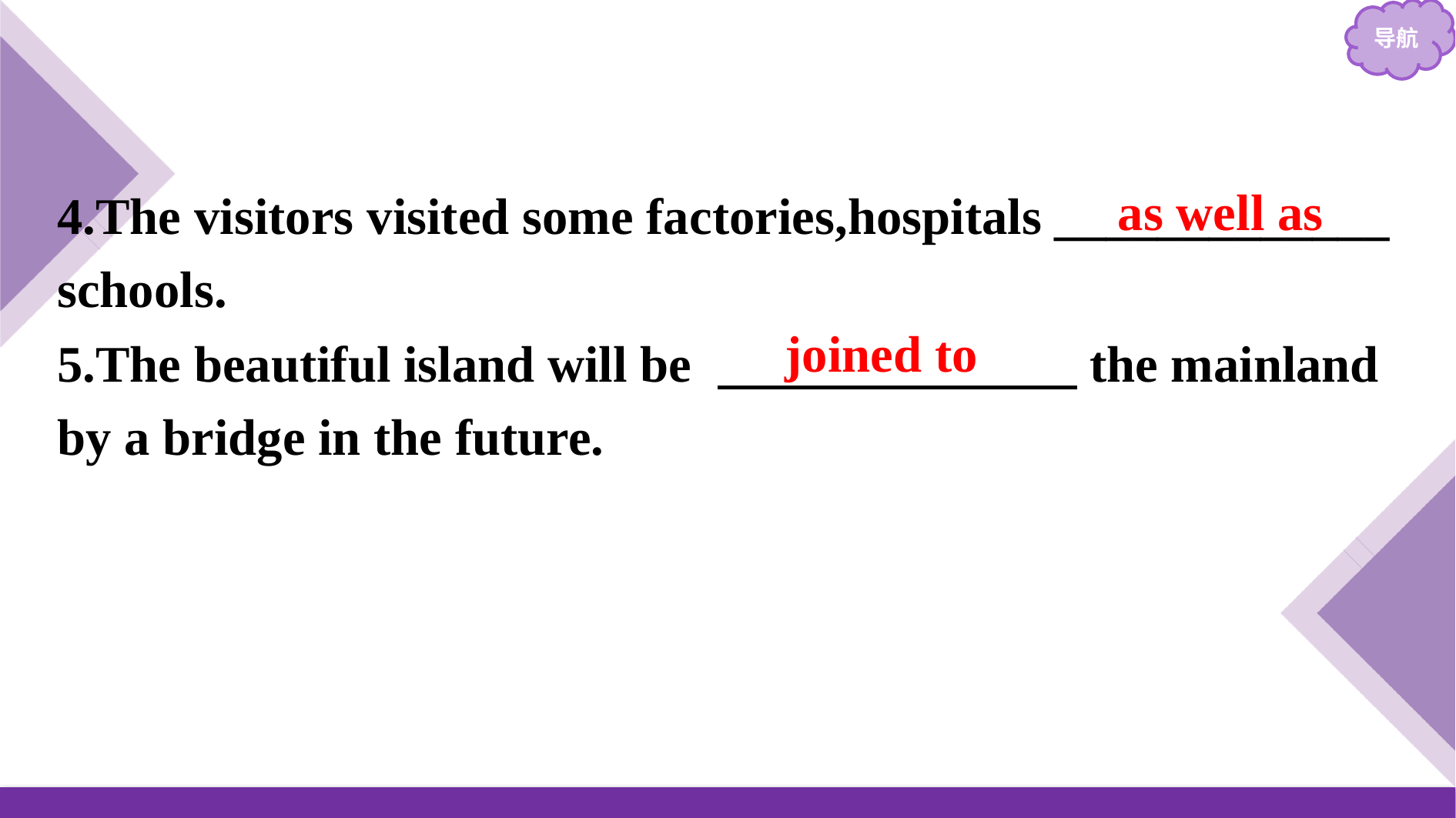

4.The visitors visited some factories,hospitals _____________
schools.
5.The beautiful island will be 　　　　　　　the mainland by a bridge in the future.
as well as
joined to